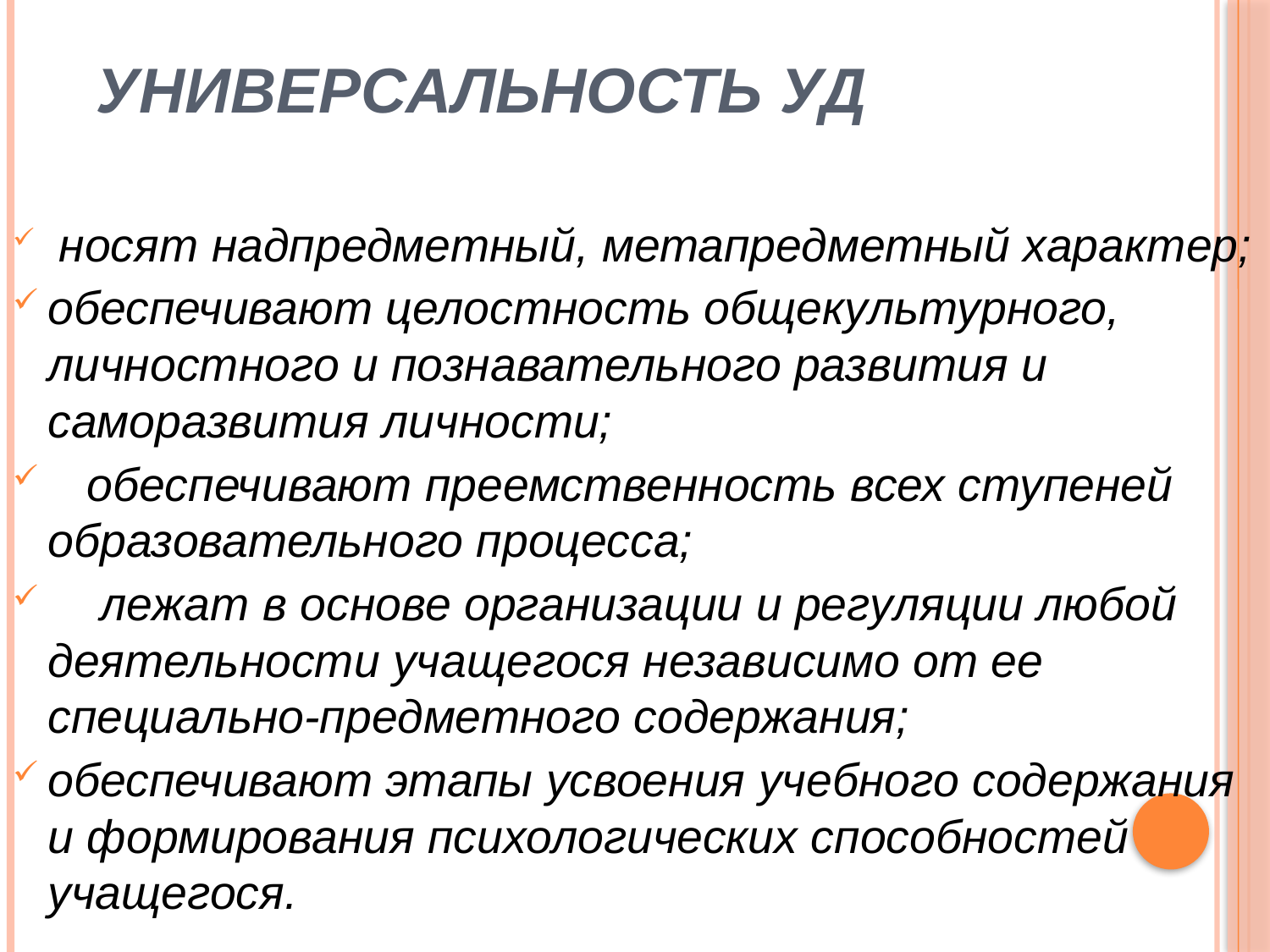

Универсальность УД

 носят надпредметный, метапредметный характер;
обеспечивают целостность общекультурного, личностного и познавательного развития и саморазвития личности;
   обеспечивают преемственность всех ступеней образовательного процесса;
    лежат в основе организации и регуляции любой деятельности учащегося независимо от ее специально-предметного содержания;
обеспечивают этапы усвоения учебного содержания и формирования психологических способностей учащегося.